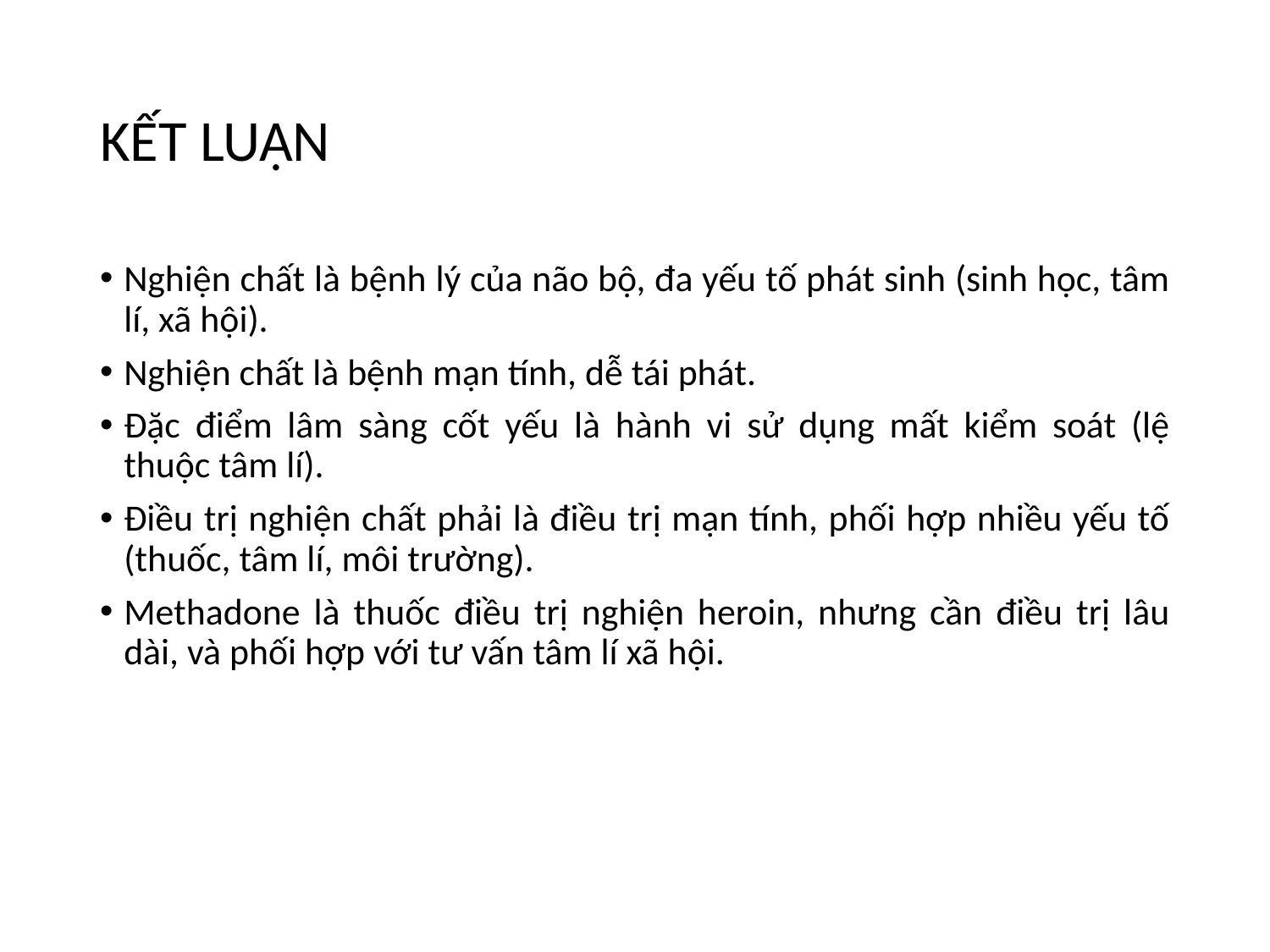

# KẾT LUẬN
Nghiện chất là bệnh lý của não bộ, đa yếu tố phát sinh (sinh học, tâm lí, xã hội).
Nghiện chất là bệnh mạn tính, dễ tái phát.
Đặc điểm lâm sàng cốt yếu là hành vi sử dụng mất kiểm soát (lệ thuộc tâm lí).
Điều trị nghiện chất phải là điều trị mạn tính, phối hợp nhiều yếu tố (thuốc, tâm lí, môi trường).
Methadone là thuốc điều trị nghiện heroin, nhưng cần điều trị lâu dài, và phối hợp với tư vấn tâm lí xã hội.